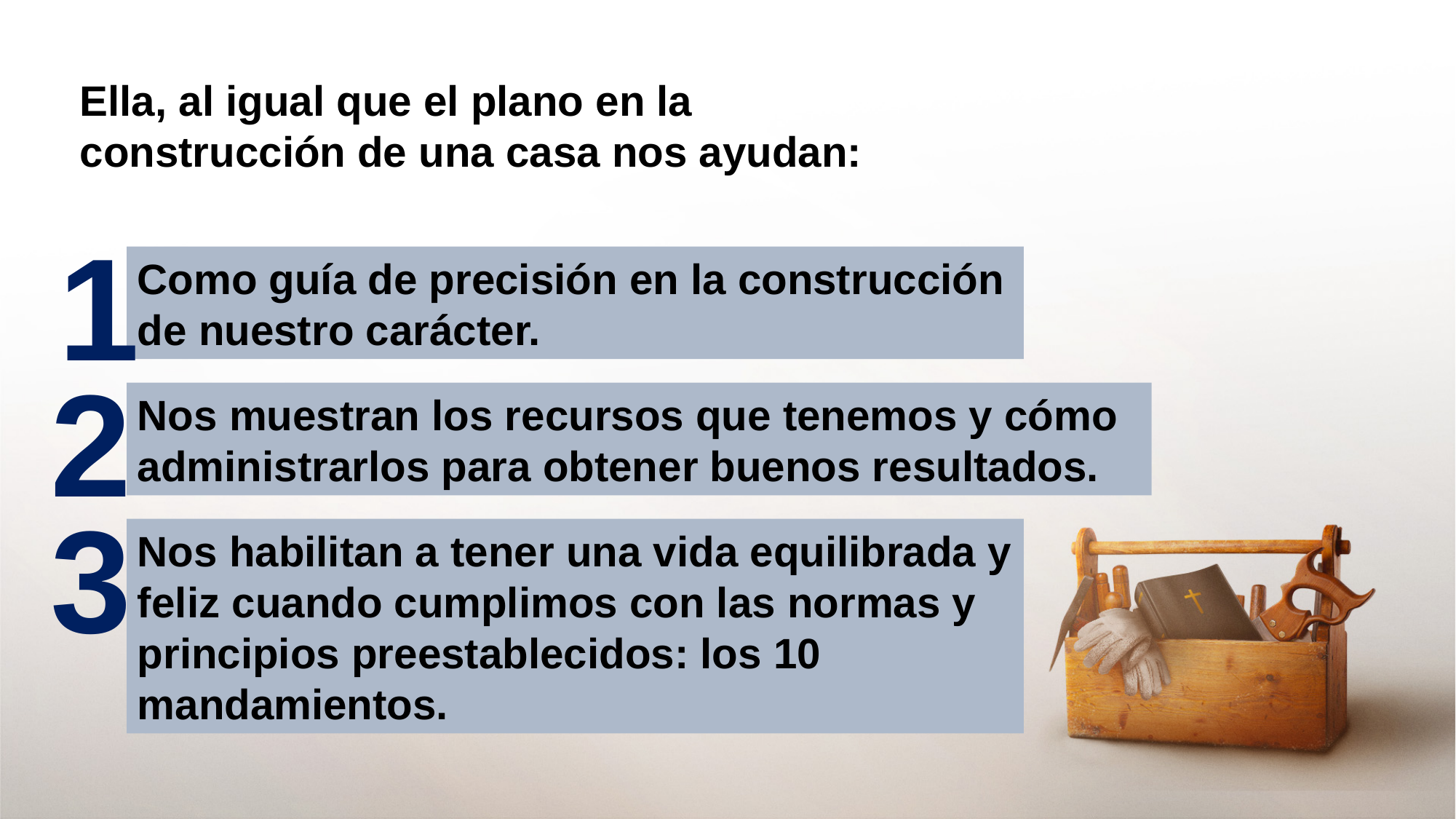

Ella, al igual que el plano en la construcción de una casa nos ayudan:
1
Como guía de precisión en la construcción de nuestro carácter.
2
Nos muestran los recursos que tenemos y cómo administrarlos para obtener buenos resultados.
3
Nos habilitan a tener una vida equilibrada y feliz cuando cumplimos con las normas y principios preestablecidos: los 10 mandamientos.